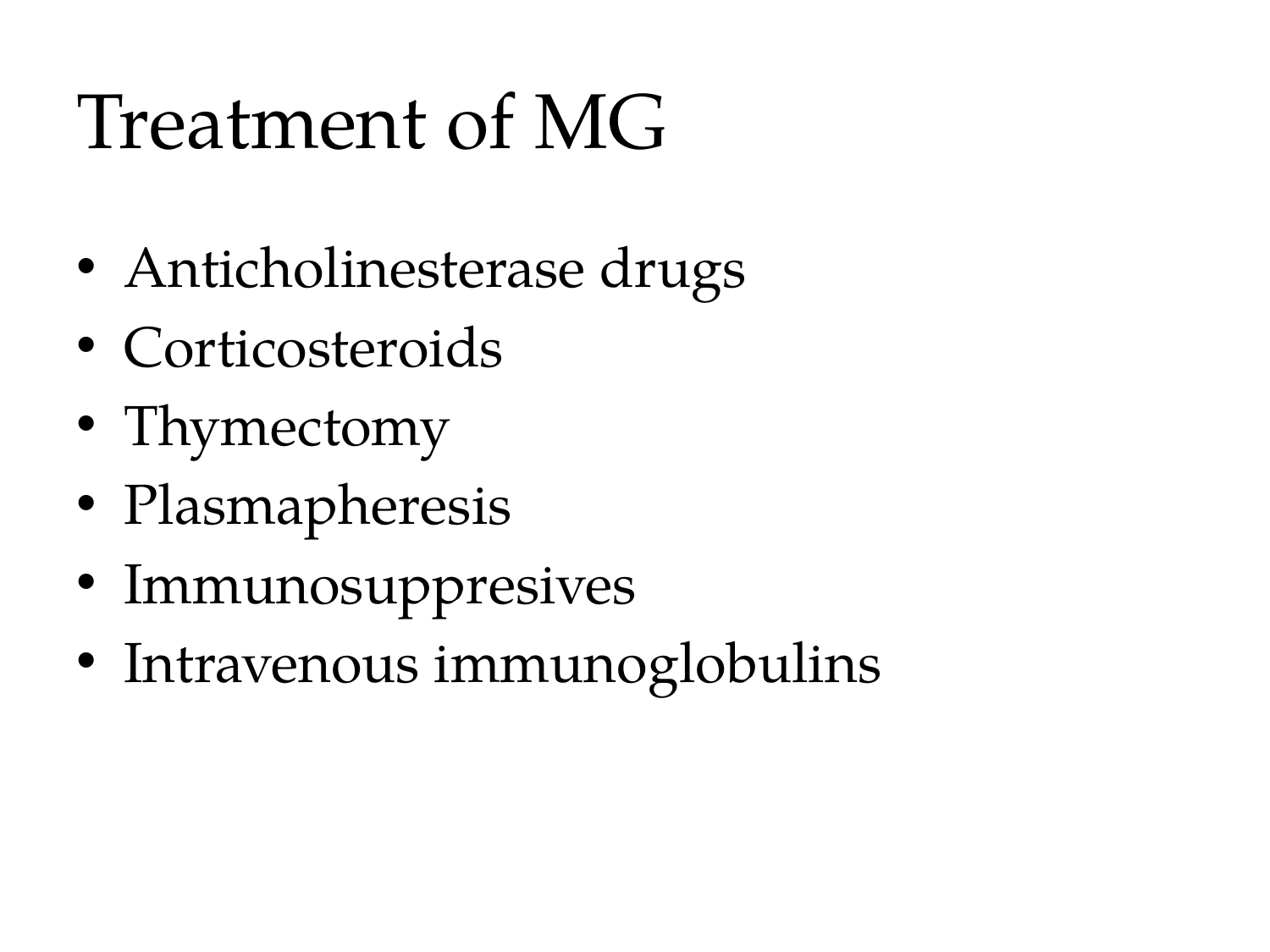

# Treatment of MG
Anticholinesterase drugs
Corticosteroids
Thymectomy
Plasmapheresis
Immunosuppresives
Intravenous immunoglobulins